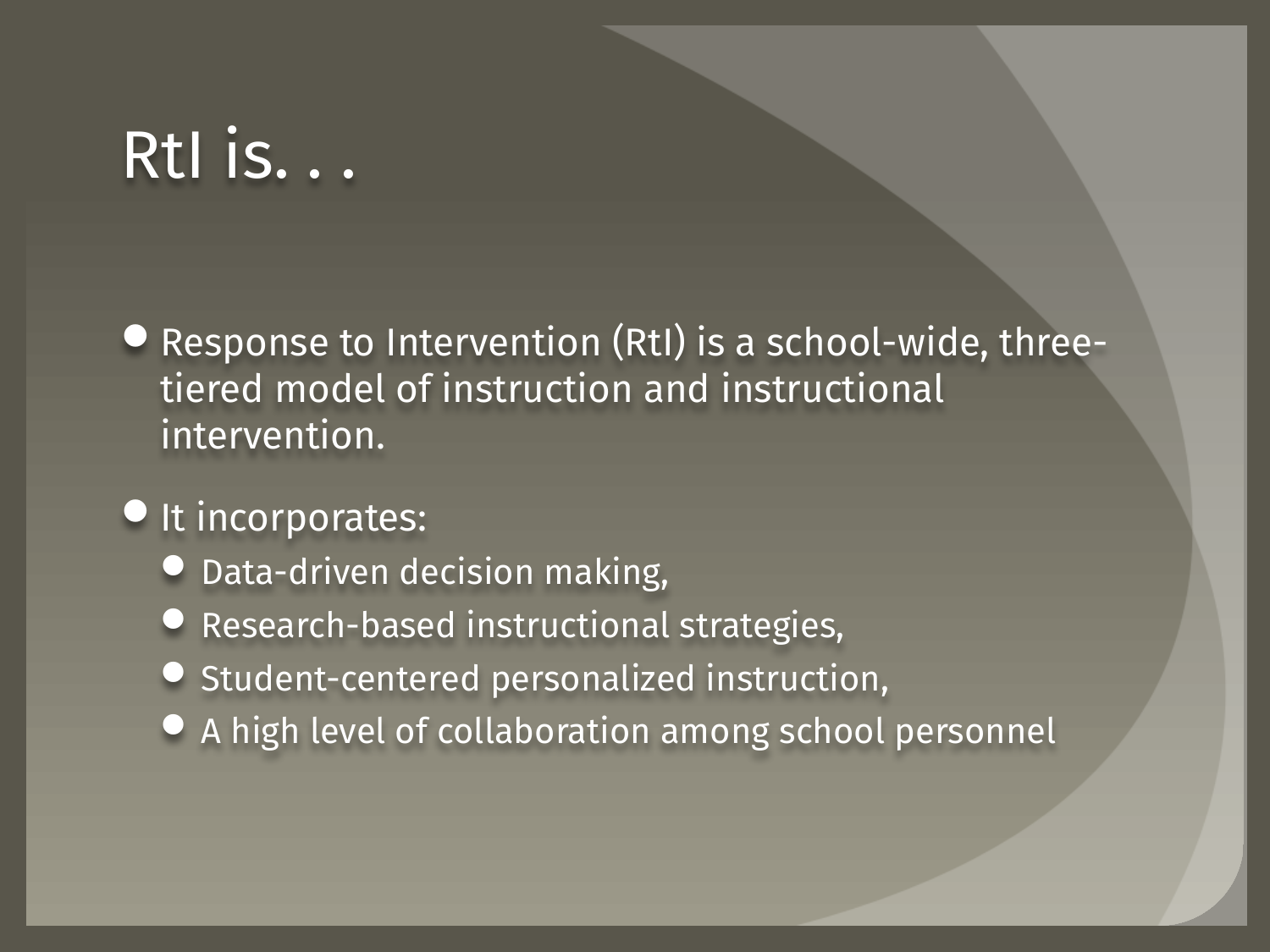

# RtI is. . .
Response to Intervention (RtI) is a school-wide, three-tiered model of instruction and instructional intervention.
It incorporates:
Data-driven decision making,
Research-based instructional strategies,
Student-centered personalized instruction,
A high level of collaboration among school personnel